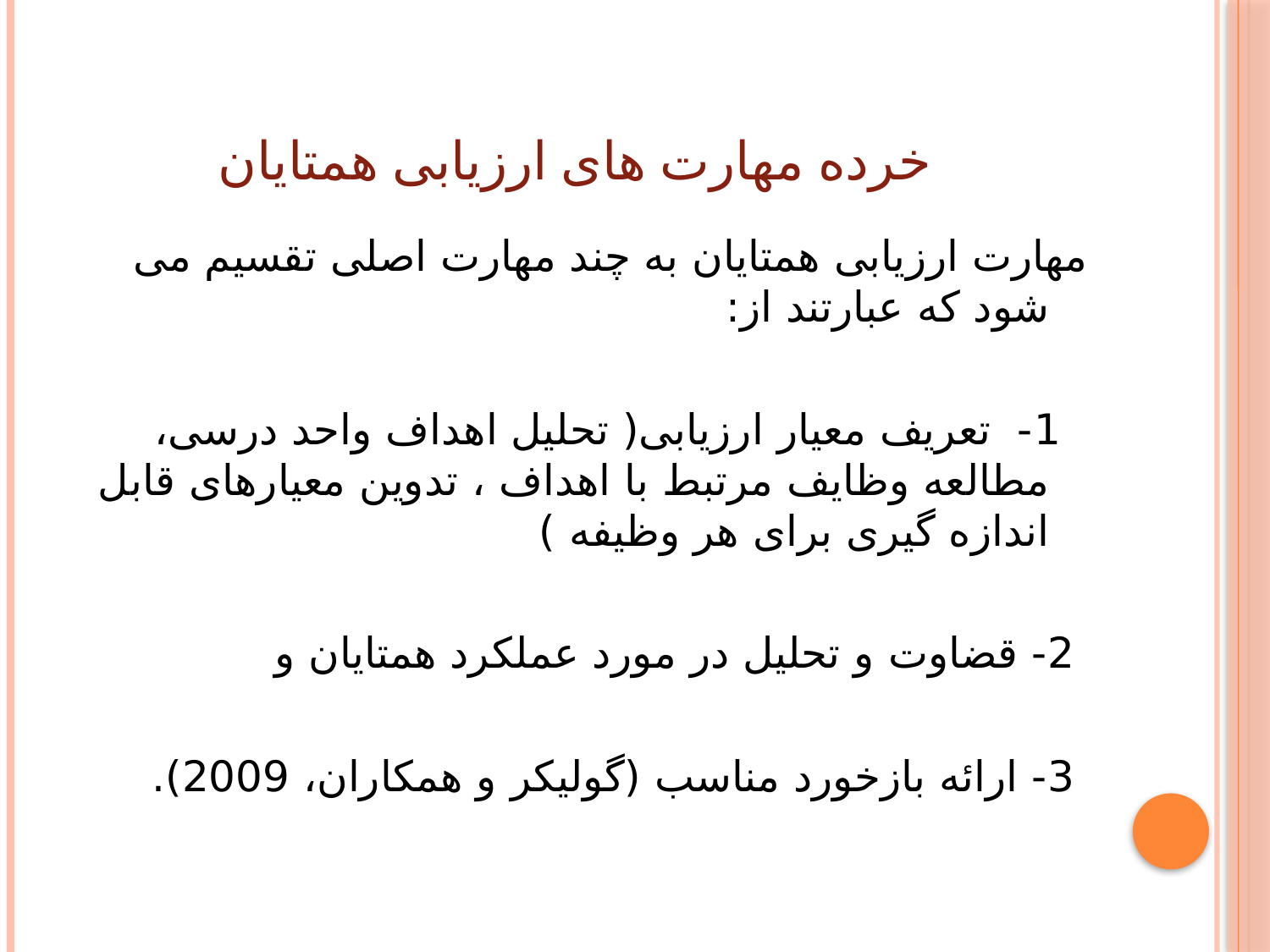

# خرده مهارت های ارزیابی همتایان
مهارت ارزیابی همتایان به چند مهارت اصلی تقسیم می شود که عبارتند از:

  1-  تعریف معیار ارزیابی( تحلیل اهداف واحد درسی، مطالعه وظایف مرتبط با اهداف ، تدوین معیارهای قابل اندازه گیری برای هر وظیفه )

 2- قضاوت و تحلیل در مورد عملکرد همتایان و

 3- ارائه بازخورد مناسب (گولیکر و همکاران، 2009).